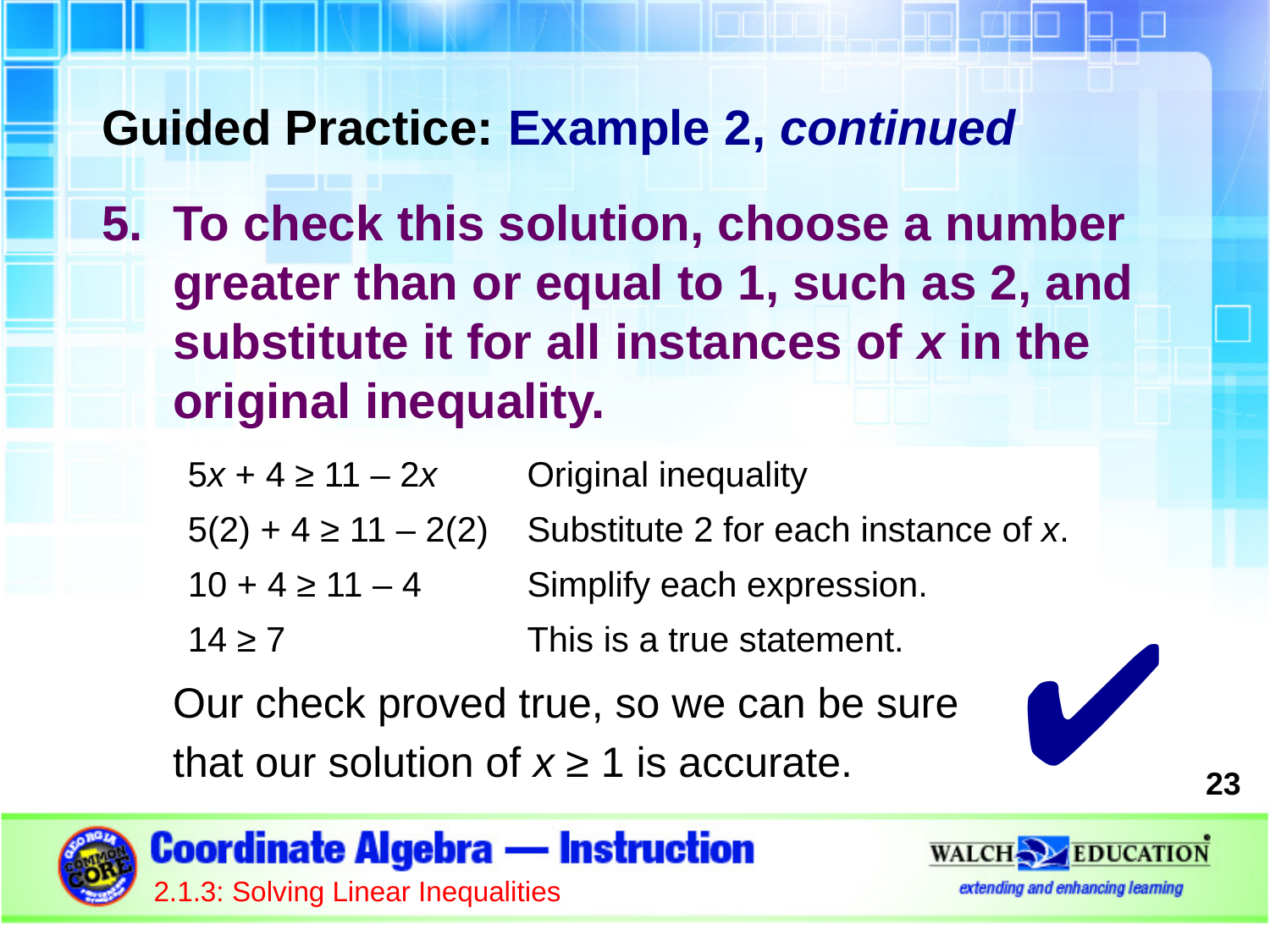

Guided Practice: Example 2, continued

To check this solution, choose a number greater than or equal to 1, such as 2, and substitute it for all instances of x in the original inequality.

Our check proved true, so we can be sure
that our solution of x ≥ 1 is accurate.

| 5x + 4 ≥ 11 – 2x | Original inequality |
| --- | --- |
| 5(2) + 4 ≥ 11 – 2(2) | Substitute 2 for each instance of x. |
| 10 + 4 ≥ 11 – 4 | Simplify each expression. |
| 14 ≥ 7 | This is a true statement. |
✔
23
2.1.3: Solving Linear Inequalities